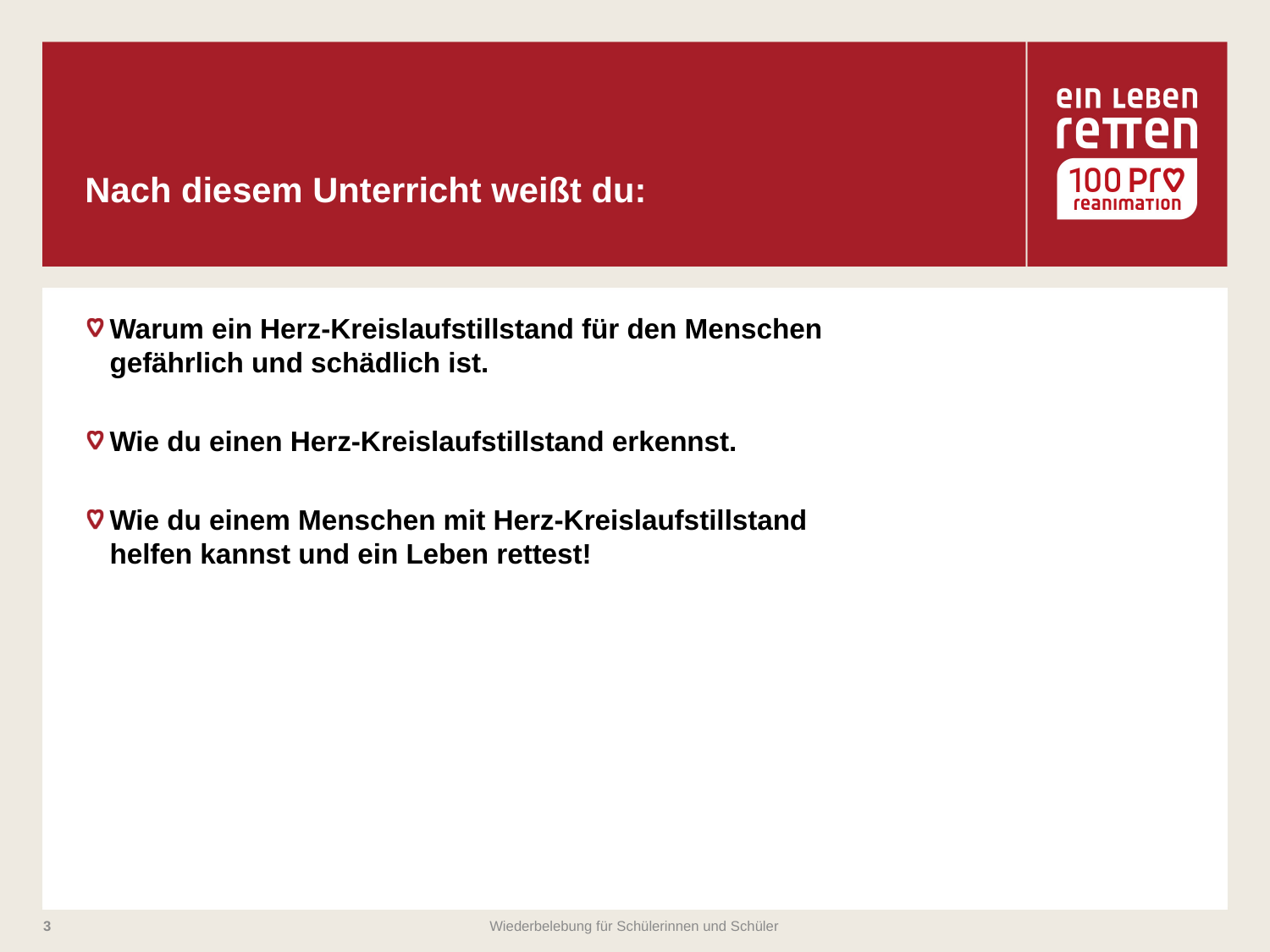

# Nach diesem Unterricht weißt du:
Warum ein Herz-Kreislaufstillstand für den Menschen
gefährlich und schädlich ist.

Wie du einen Herz-Kreislaufstillstand erkennst.

Wie du einem Menschen mit Herz-Kreislaufstillstand
helfen kannst und ein Leben rettest!

3
Wiederbelebung für Schülerinnen und Schüler